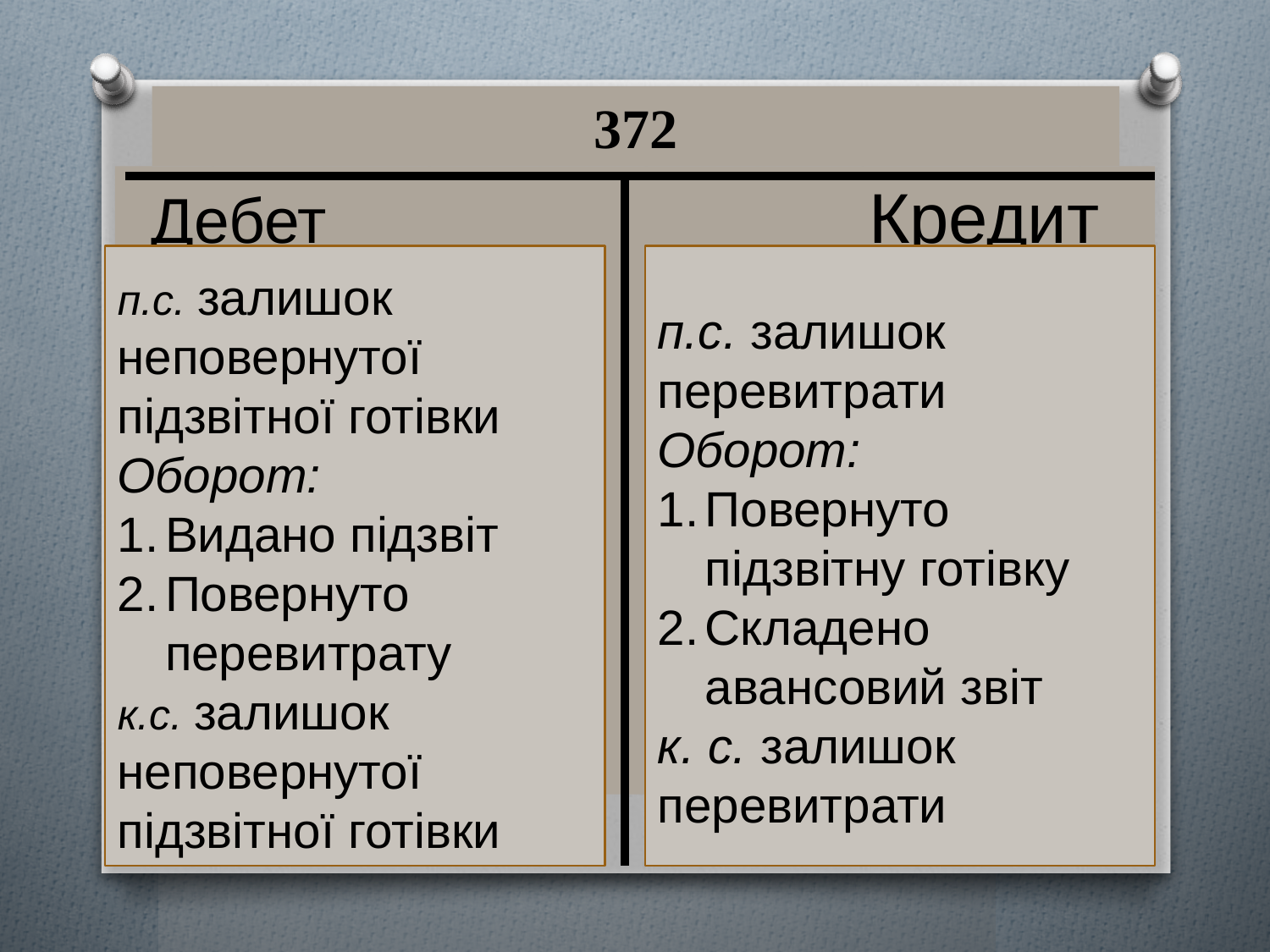

# 372
  Дебет                                       Кредит

п.с. залишок неповернутої підзвітної готівки
Оборот:
Видано підзвіт
Повернуто перевитрату
к.с. залишок неповернутої підзвітної готівки

п.с. залишок перевитрати
Оборот:
Повернуто підзвітну готівку
Складено авансовий звіт
к. с. залишок перевитрати